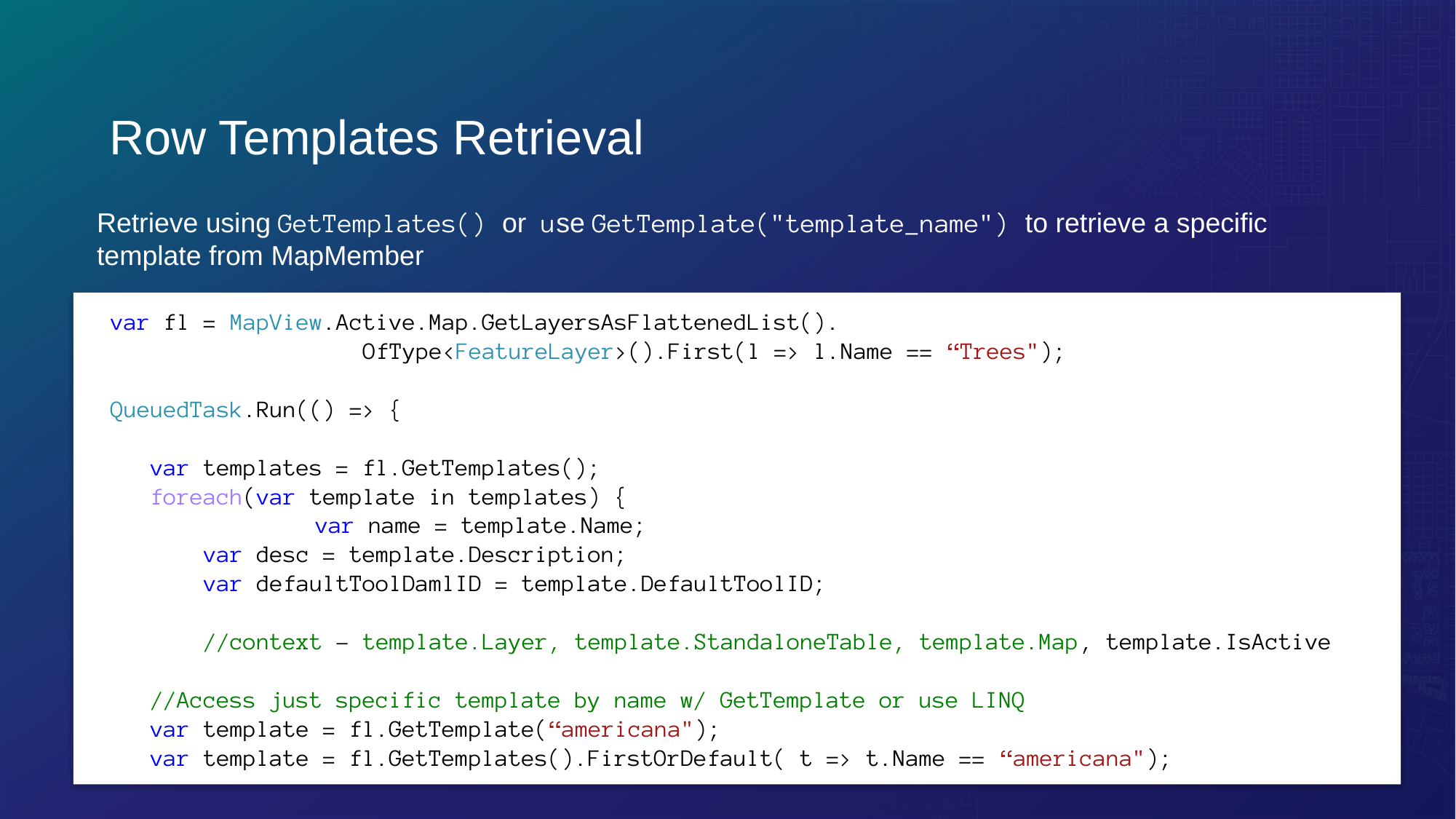

# Row Templates Retrieval
Retrieve using GetTemplates() or use GetTemplate("template_name") to retrieve a specific template from MapMember
  var fl = MapView.Active.Map.GetLayersAsFlattenedList().
                     OfType<FeatureLayer>().First(l => l.Name == “Trees");

  QueuedTask.Run(() => {

     var templates = fl.GetTemplates();
     foreach(var template in templates) {
		 var name = template.Name;
         var desc = template.Description;
         var defaultToolDamlID = template.DefaultToolID;

         //context – template.Layer, template.StandaloneTable, template.Map, template.IsActive

     //Access just specific template by name w/ GetTemplate or use LINQ
     var template = fl.GetTemplate(“americana");
     var template = fl.GetTemplates().FirstOrDefault( t => t.Name == “americana");